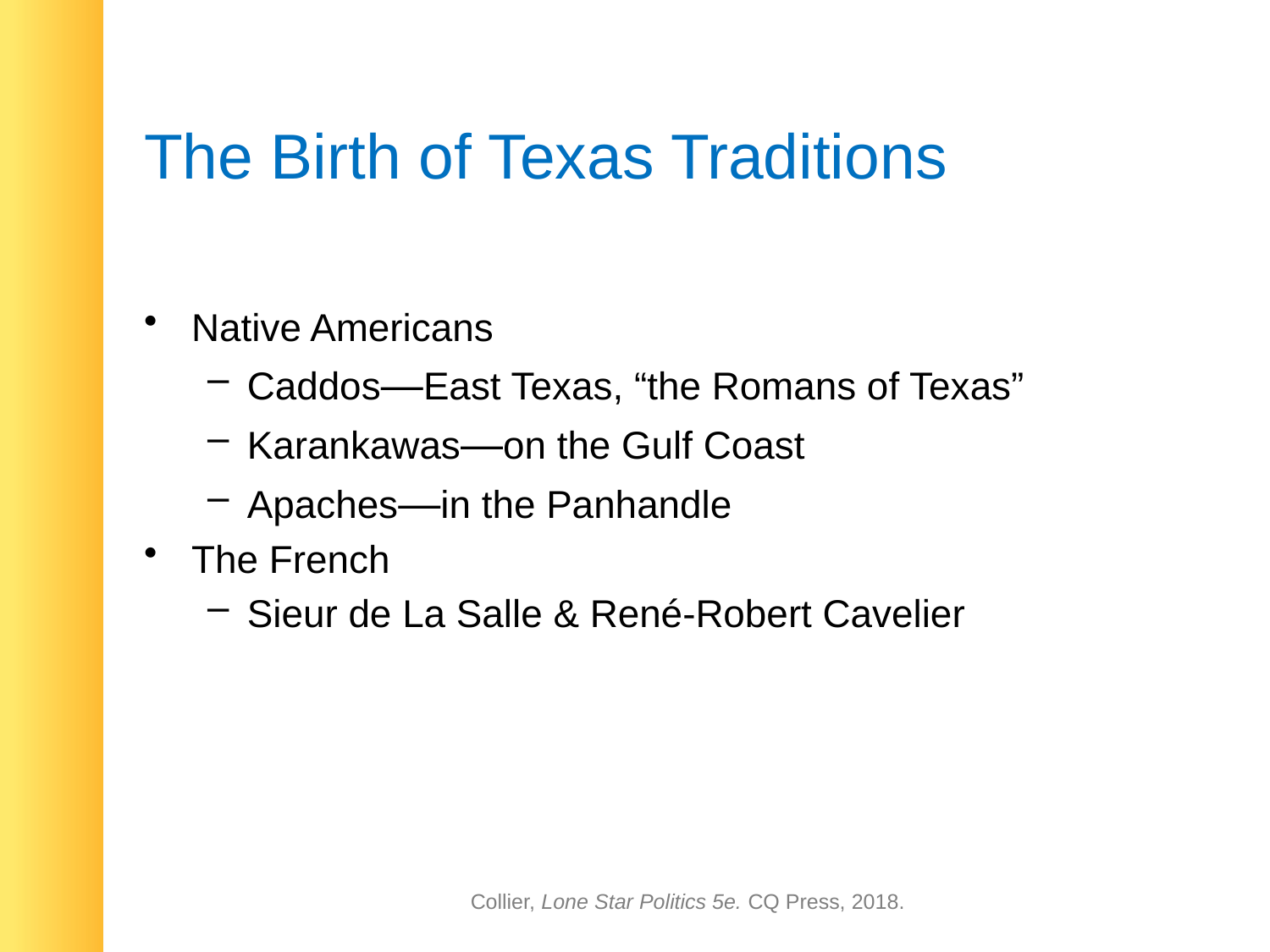

# The Birth of Texas Traditions
Native Americans
Caddos—East Texas, “the Romans of Texas”
Karankawas—on the Gulf Coast
Apaches—in the Panhandle
The French
Sieur de La Salle & René-Robert Cavelier
Collier, Lone Star Politics 5e. CQ Press, 2018.